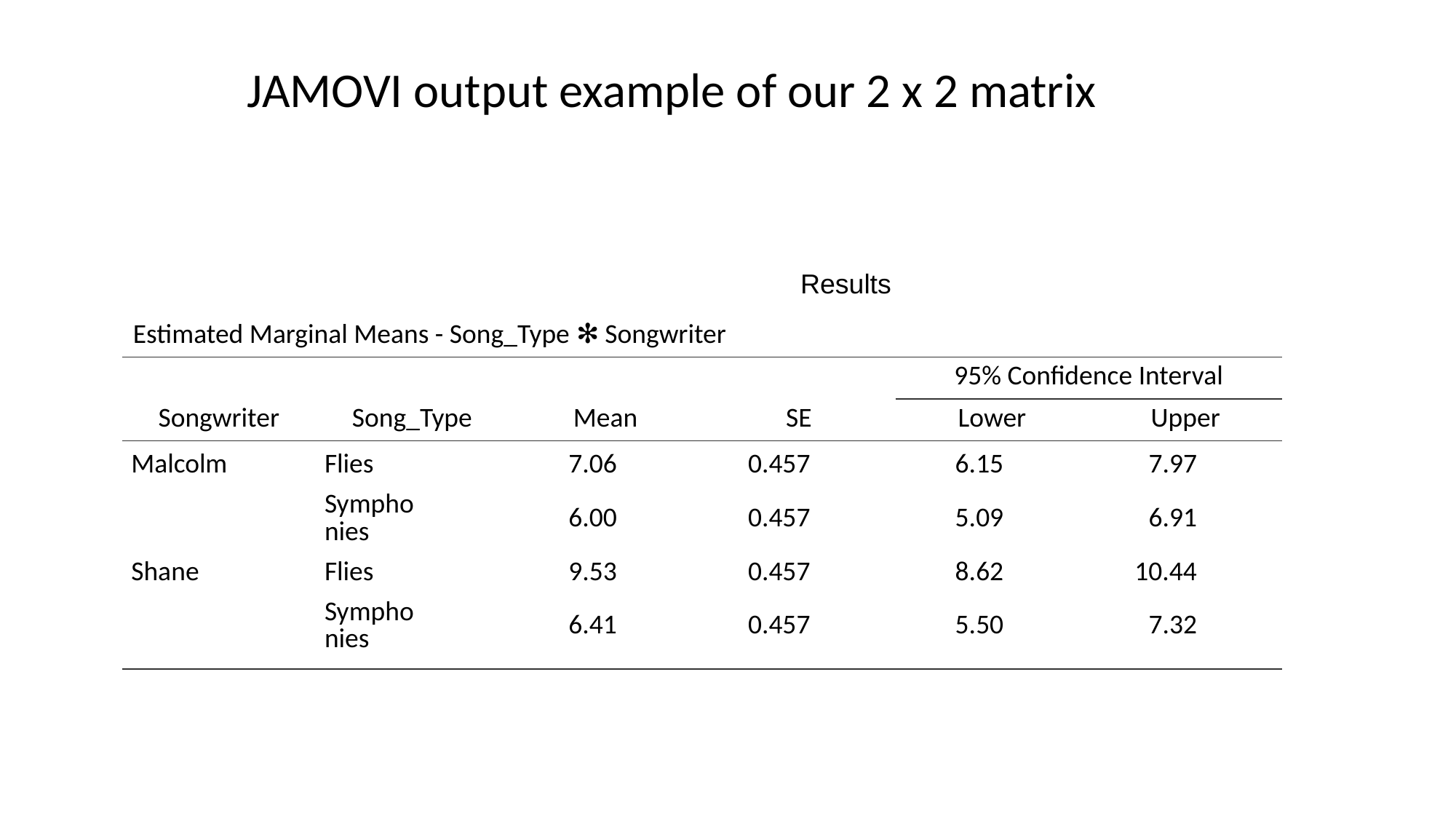

# JAMOVI output example of our 2 x 2 matrix
| Estimated Marginal Means - Song\_Type ✻ Songwriter |  |  |  |  |  |  |  |  |  |  |  |
| --- | --- | --- | --- | --- | --- | --- | --- | --- | --- | --- | --- |
|  |  |  |  |  |  |  |  | 95% Confidence Interval |  |  |  |
| Songwriter |  | Song\_Type |  | Mean |  | SE |  | Lower |  | Upper |  |
| Malcolm |  | Flies |  | 7.06 |  | 0.457 |  | 6.15 |  | 7.97 |  |
|  |  | Symphonies |  | 6.00 |  | 0.457 |  | 5.09 |  | 6.91 |  |
| Shane |  | Flies |  | 9.53 |  | 0.457 |  | 8.62 |  | 10.44 |  |
|  |  | Symphonies |  | 6.41 |  | 0.457 |  | 5.50 |  | 7.32 |  |
|  |  |  |  |  |  |  |  |  |  |  |  |
Results